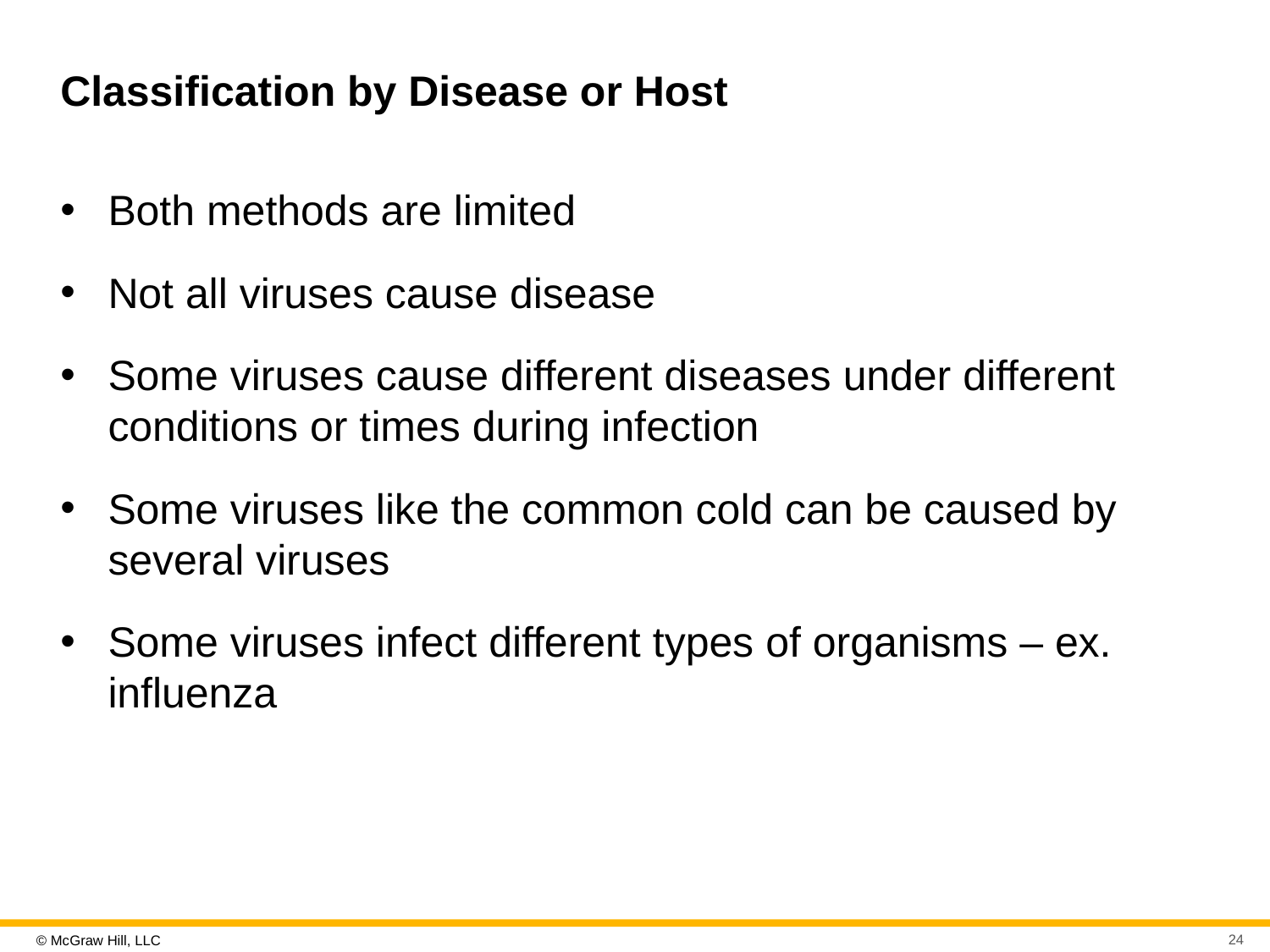

# Classification by Disease or Host
Both methods are limited
Not all viruses cause disease
Some viruses cause different diseases under different conditions or times during infection
Some viruses like the common cold can be caused by several viruses
Some viruses infect different types of organisms – ex. influenza
24